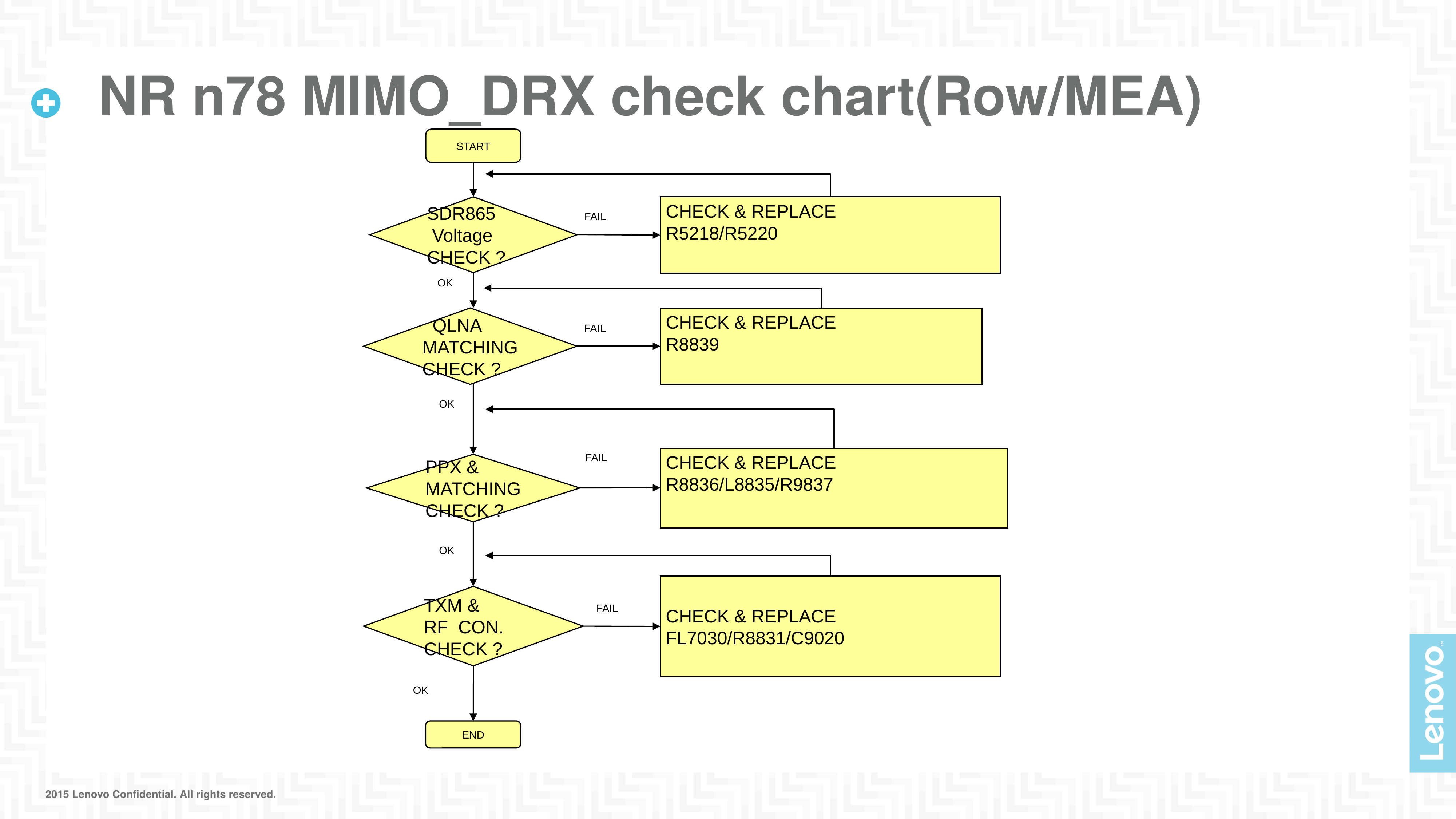

# NR n78 MIMO_DRX check chart(Row/MEA)
START

SDR865
 Voltage CHECK ?

CHECK & REPLACE
R5218/R5220
FAIL
OK

  QLNA
MATCHING CHECK ?

CHECK & REPLACE
R8839
FAIL
OK
FAIL
CHECK & REPLACE
R8836/L8835/R9837
PPX &  MATCHING CHECK ?
OK
CHECK & REPLACE
FL7030/R8831/C9020
TXM &
RF  CON. CHECK ?
FAIL
OK
OK
END